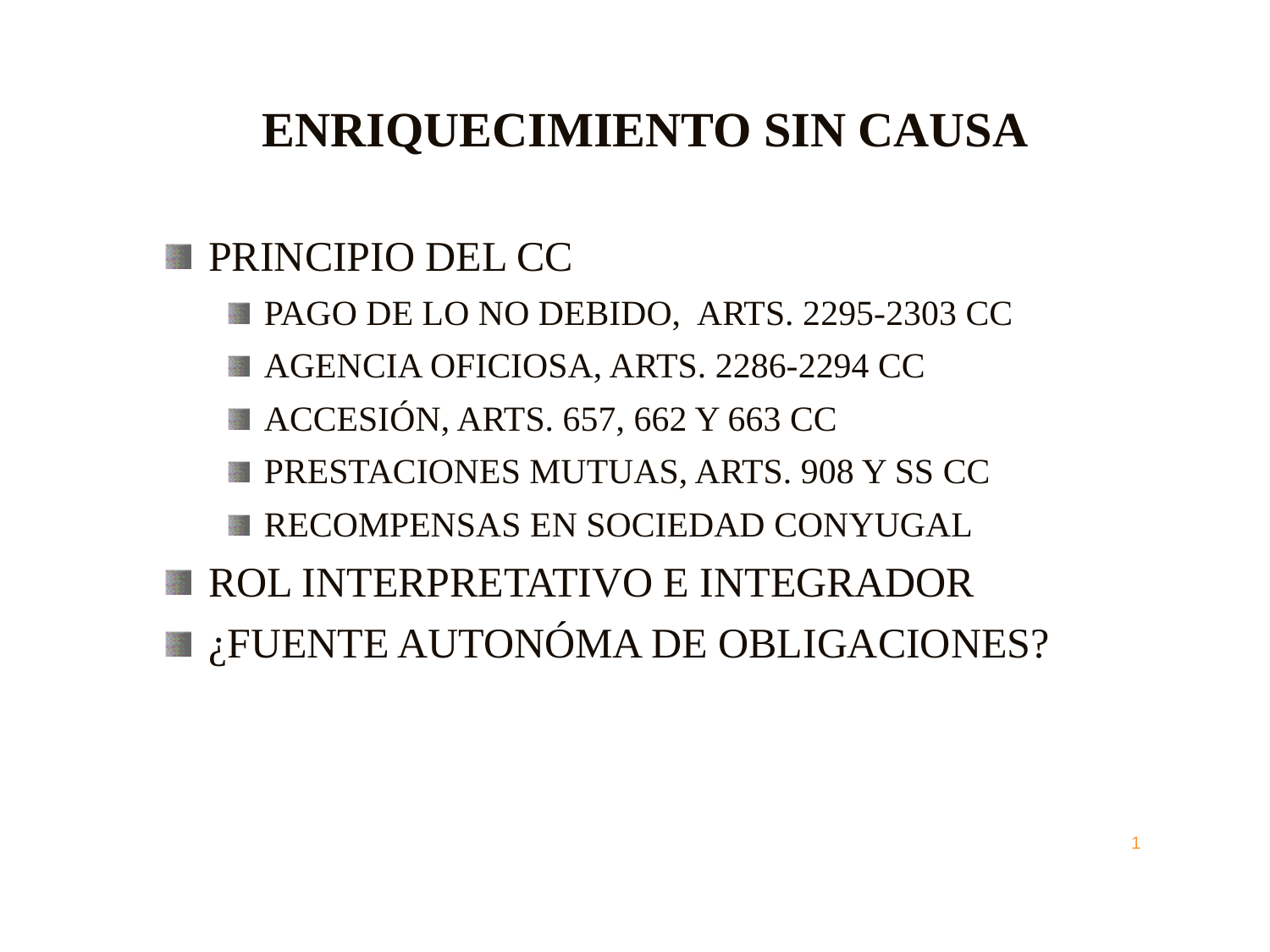

# ENRIQUECIMIENTO SIN CAUSA
PRINCIPIO DEL CC
PAGO DE LO NO DEBIDO,  ARTS. 2295-2303 CC
AGENCIA OFICIOSA, ARTS. 2286-2294 CC
ACCESIÓN, ARTS. 657, 662 Y 663 CC
PRESTACIONES MUTUAS, ARTS. 908 Y SS CC
RECOMPENSAS EN SOCIEDAD CONYUGAL
ROL INTERPRETATIVO E INTEGRADOR
¿FUENTE AUTONÓMA DE OBLIGACIONES?

1